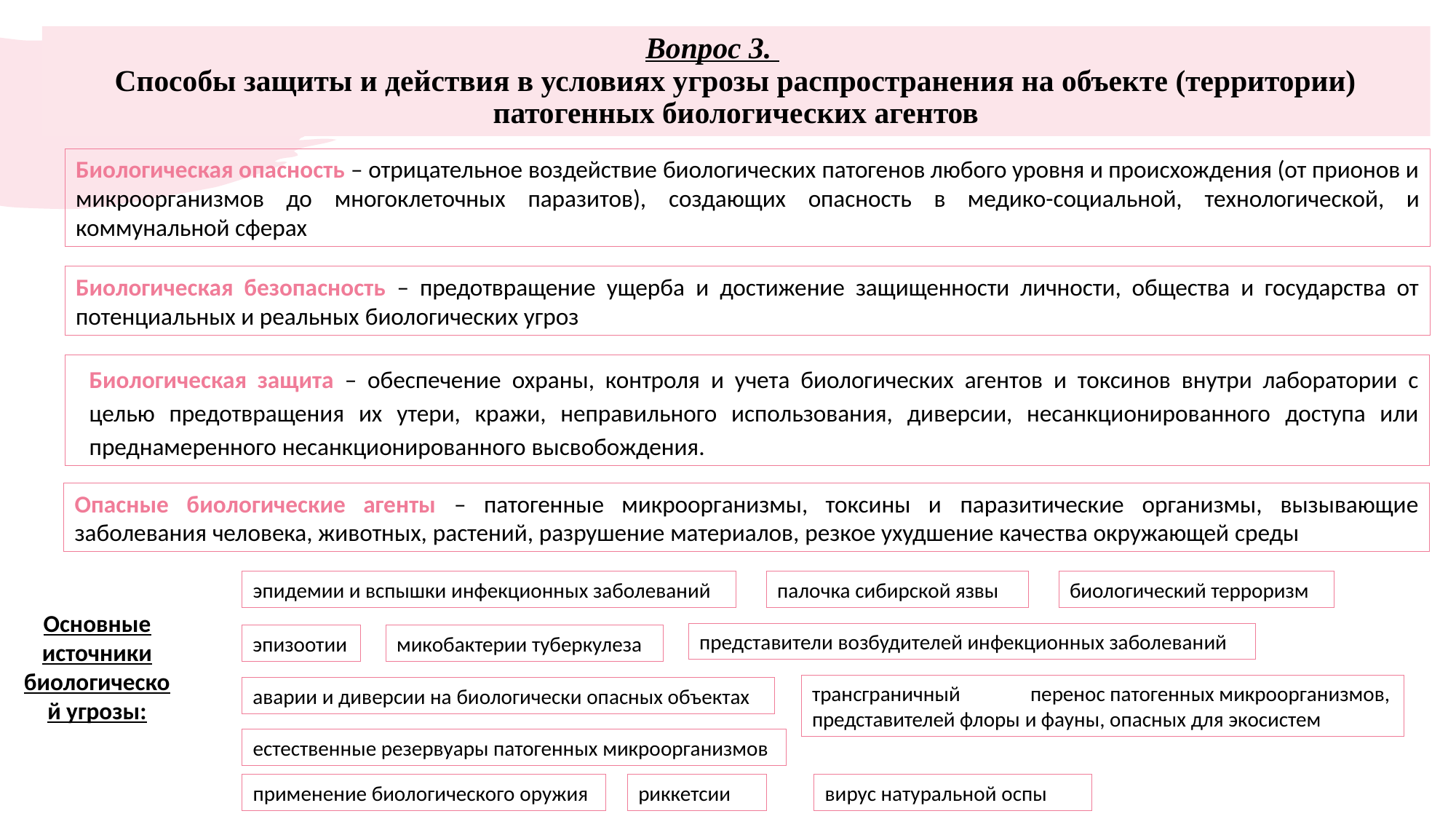

# Вопрос 3. Способы защиты и действия в условиях угрозы распространения на объекте (территории) патогенных биологических агентов
Биологическая опасность – отрицательное воздействие биологических патогенов любого уровня и происхождения (от прионов и микроорганизмов до многоклеточных паразитов), создающих опасность в медико-социальной, технологической, и коммунальной сферах
Биологическая безопасность – предотвращение ущерба и достижение защищенности личности, общества и государства от потенциальных и реальных биологических угроз
Биологическая защита – обеспечение охраны, контроля и учета биологических агентов и токсинов внутри лаборатории с целью предотвращения их утери, кражи, неправильного использования, диверсии, несанкционированного доступа или преднамеренного несанкционированного высвобождения.
Опасные биологические агенты – патогенные микроорганизмы, токсины и паразитические организмы, вызывающие заболевания человека, животных, растений, разрушение материалов, резкое ухудшение качества окружающей среды
биологический терроризм
палочка сибирской язвы
эпидемии и вспышки инфекционных заболеваний
Основные источники биологической угрозы:
представители возбудителей инфекционных заболеваний
эпизоотии
микобактерии туберкулеза
трансграничный	перенос патогенных микроорганизмов, представителей флоры и фауны, опасных для экосистем
аварии и диверсии на биологически опасных объектах
естественные резервуары патогенных микроорганизмов
риккетсии
вирус натуральной оспы
применение биологического оружия